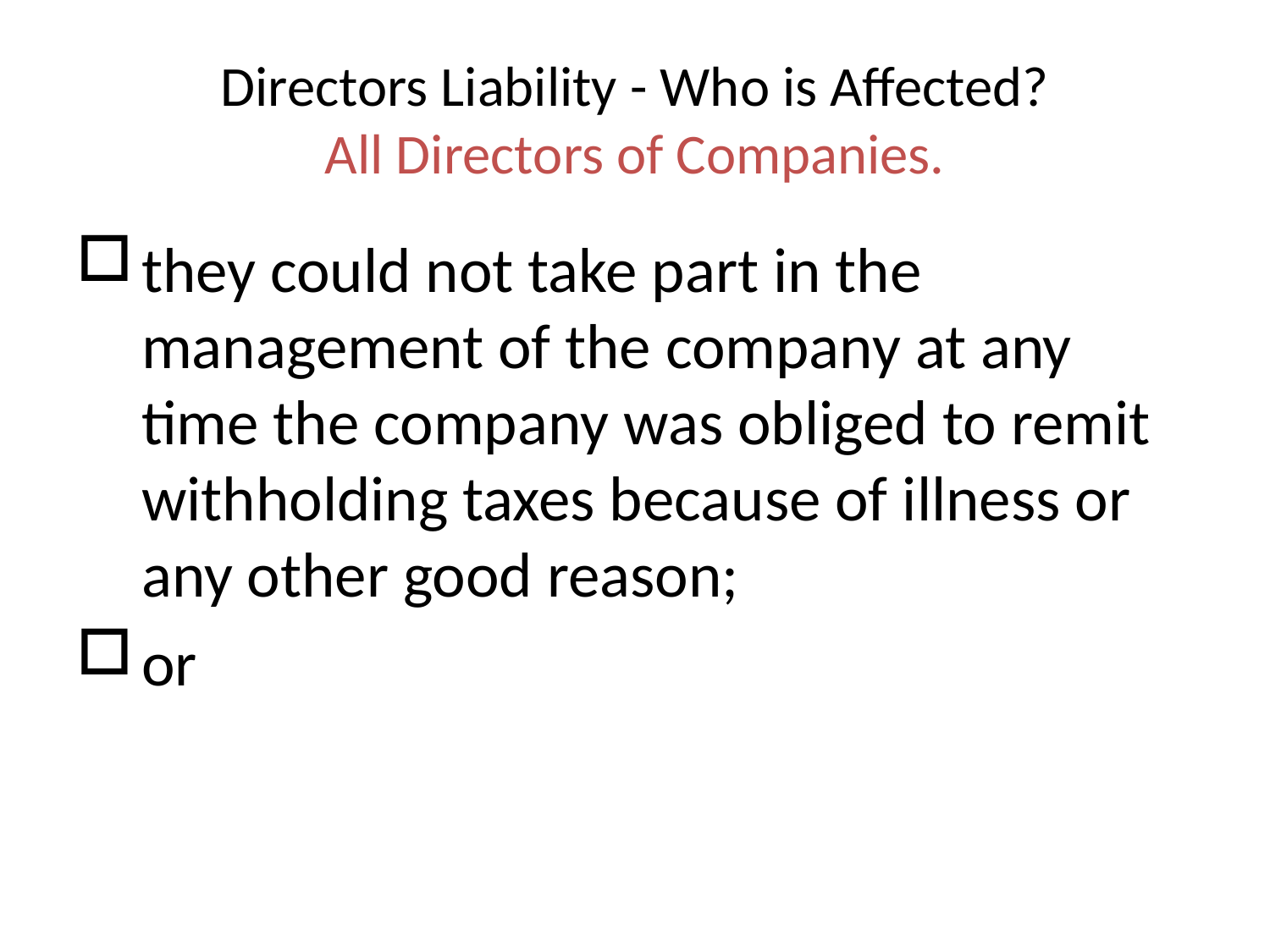

# Directors Liability - Who is Affected? All Directors of Companies.
they could not take part in the management of the company at any time the company was obliged to remit withholding taxes because of illness or any other good reason;
or